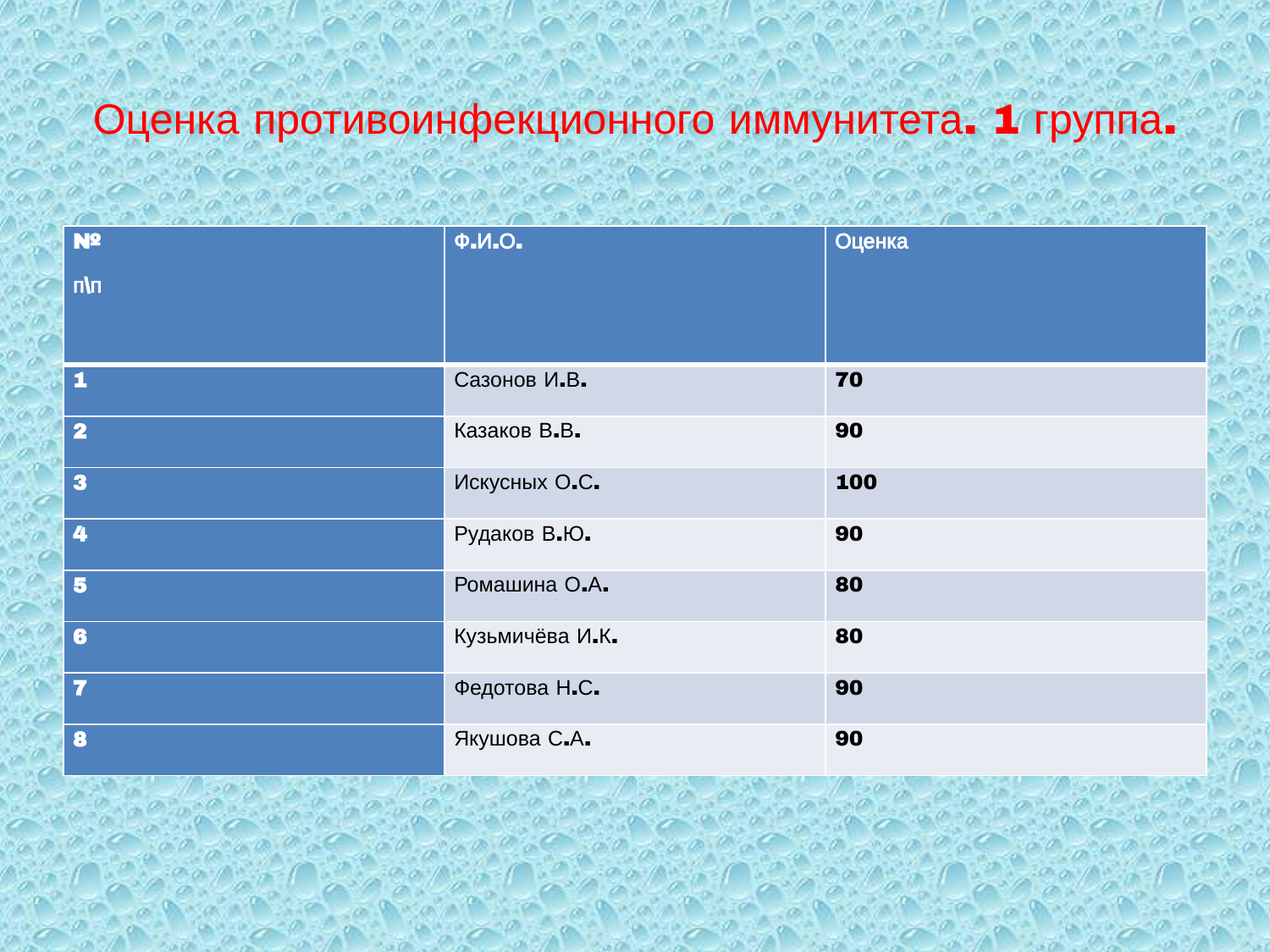

# Оценка противоинфекционного иммунитета. 1 группа.
| № п\п | Ф.И.О. | Оценка |
| --- | --- | --- |
| 1 | Сазонов И.В. | 70 |
| 2 | Казаков В.В. | 90 |
| 3 | Искусных О.С. | 100 |
| 4 | Рудаков В.Ю. | 90 |
| 5 | Ромашина О.А. | 80 |
| 6 | Кузьмичёва И.К. | 80 |
| 7 | Федотова Н.С. | 90 |
| 8 | Якушова С.А. | 90 |